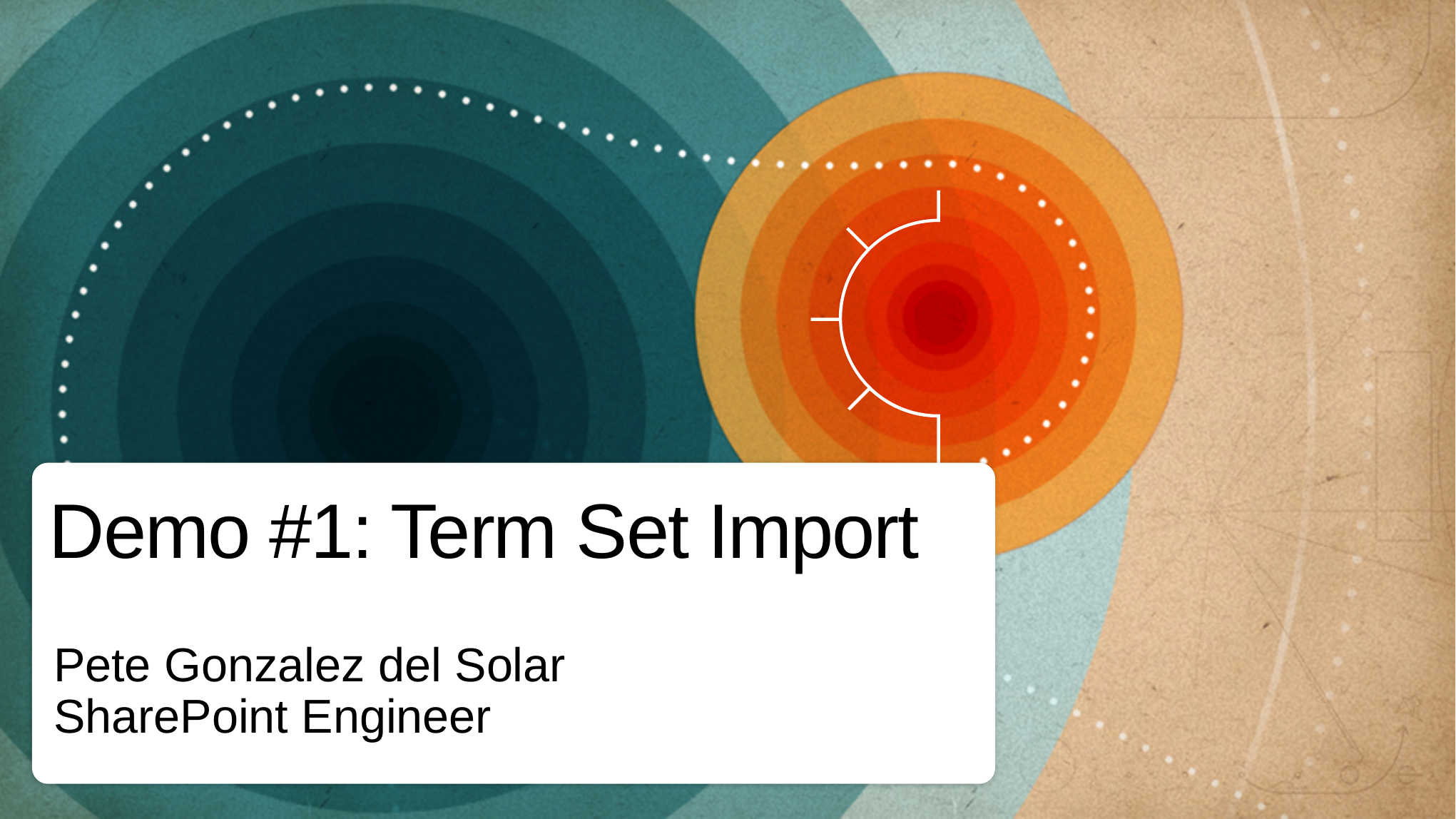

# Demo #1: Term Set Import
Pete Gonzalez del Solar
SharePoint Engineer